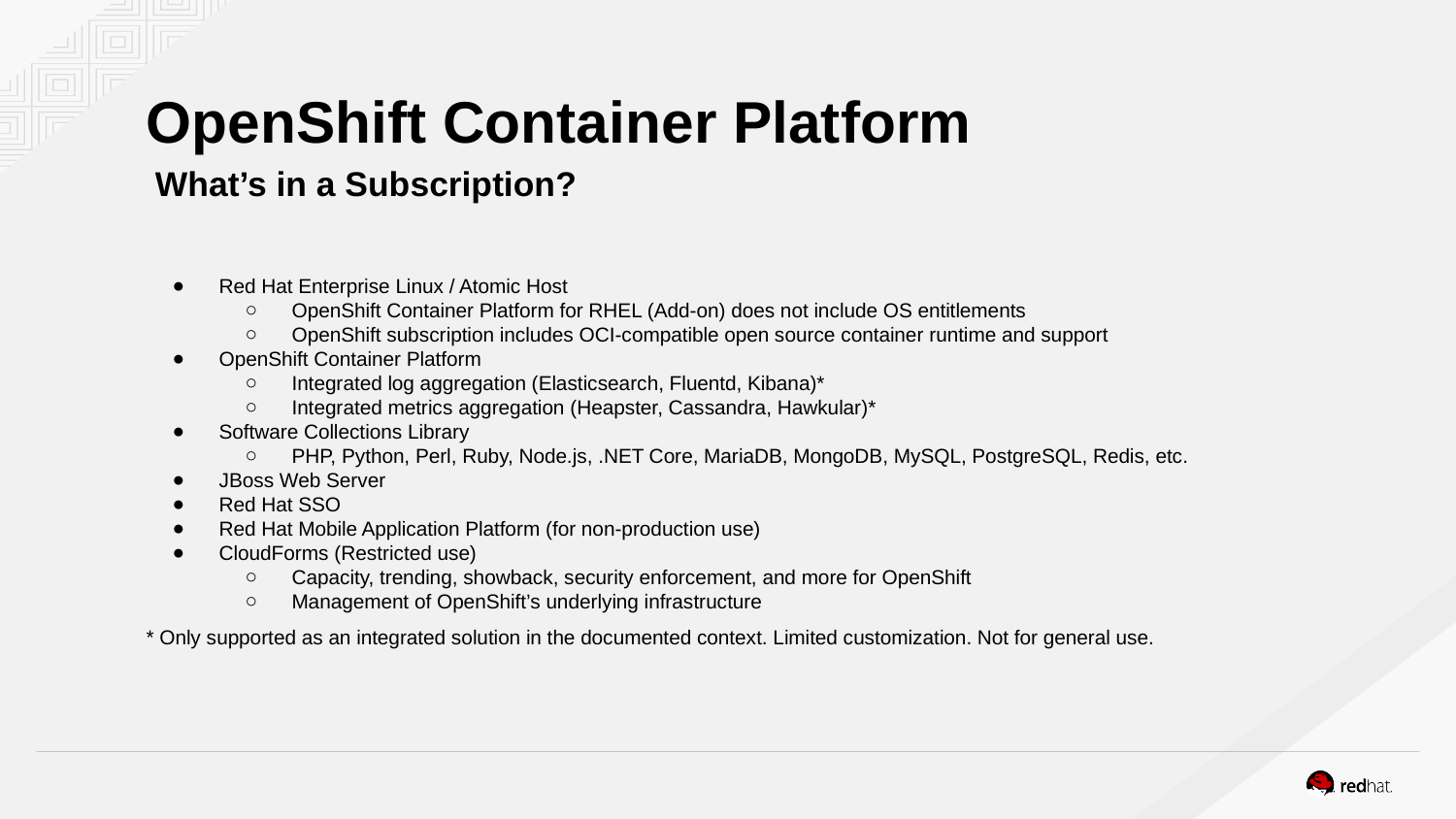

# OpenShift Container Platform
What’s in a Subscription?
Red Hat Enterprise Linux / Atomic Host
OpenShift Container Platform for RHEL (Add-on) does not include OS entitlements
OpenShift subscription includes OCI-compatible open source container runtime and support
OpenShift Container Platform
Integrated log aggregation (Elasticsearch, Fluentd, Kibana)*
Integrated metrics aggregation (Heapster, Cassandra, Hawkular)*
Software Collections Library
PHP, Python, Perl, Ruby, Node.js, .NET Core, MariaDB, MongoDB, MySQL, PostgreSQL, Redis, etc.
JBoss Web Server
Red Hat SSO
Red Hat Mobile Application Platform (for non-production use)
CloudForms (Restricted use)
Capacity, trending, showback, security enforcement, and more for OpenShift
Management of OpenShift’s underlying infrastructure
* Only supported as an integrated solution in the documented context. Limited customization. Not for general use.